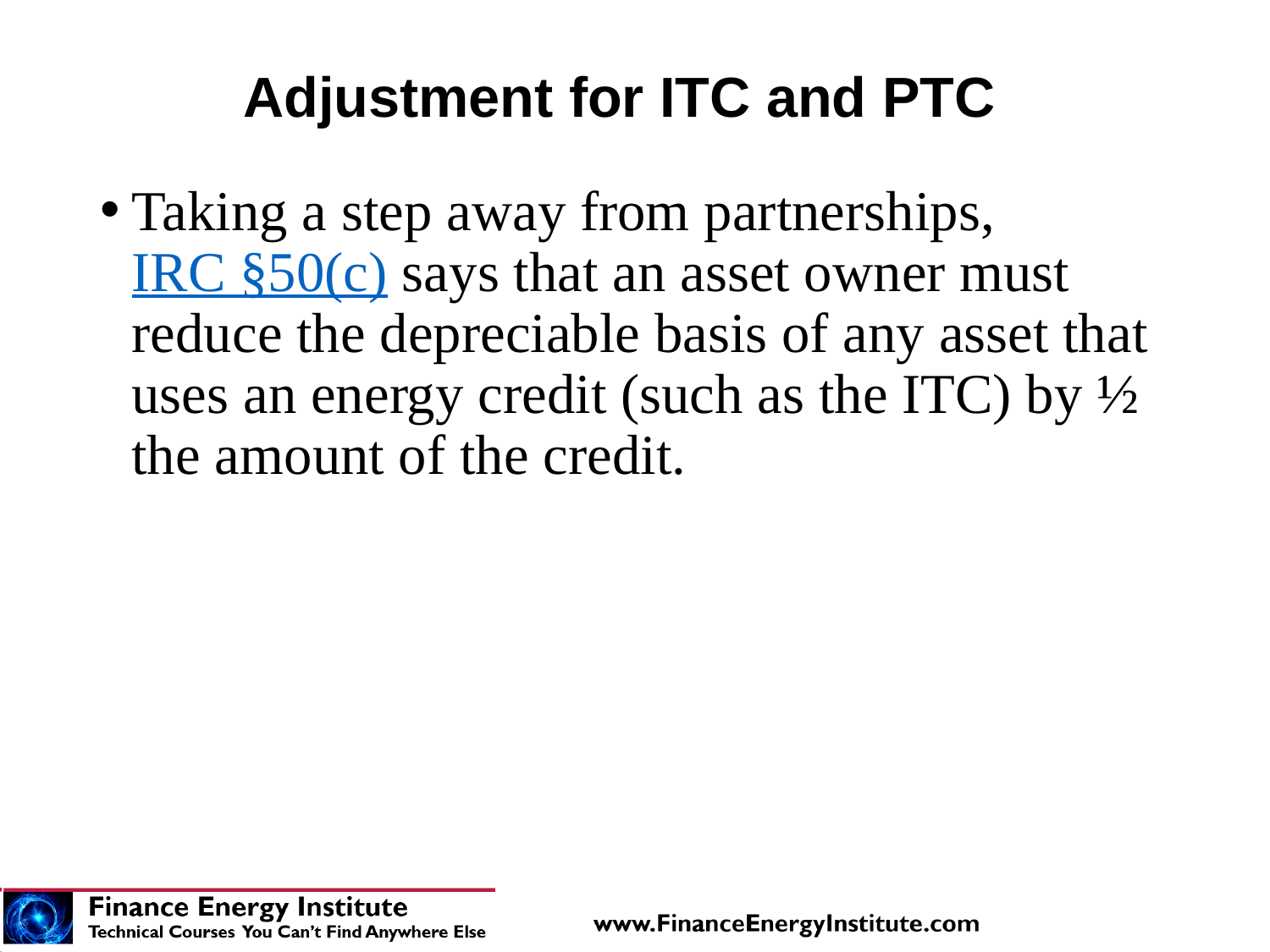

# Adjustment for ITC and PTC
Taking a step away from partnerships, IRC §50(c) says that an asset owner must reduce the depreciable basis of any asset that uses an energy credit (such as the ITC) by ½ the amount of the credit.